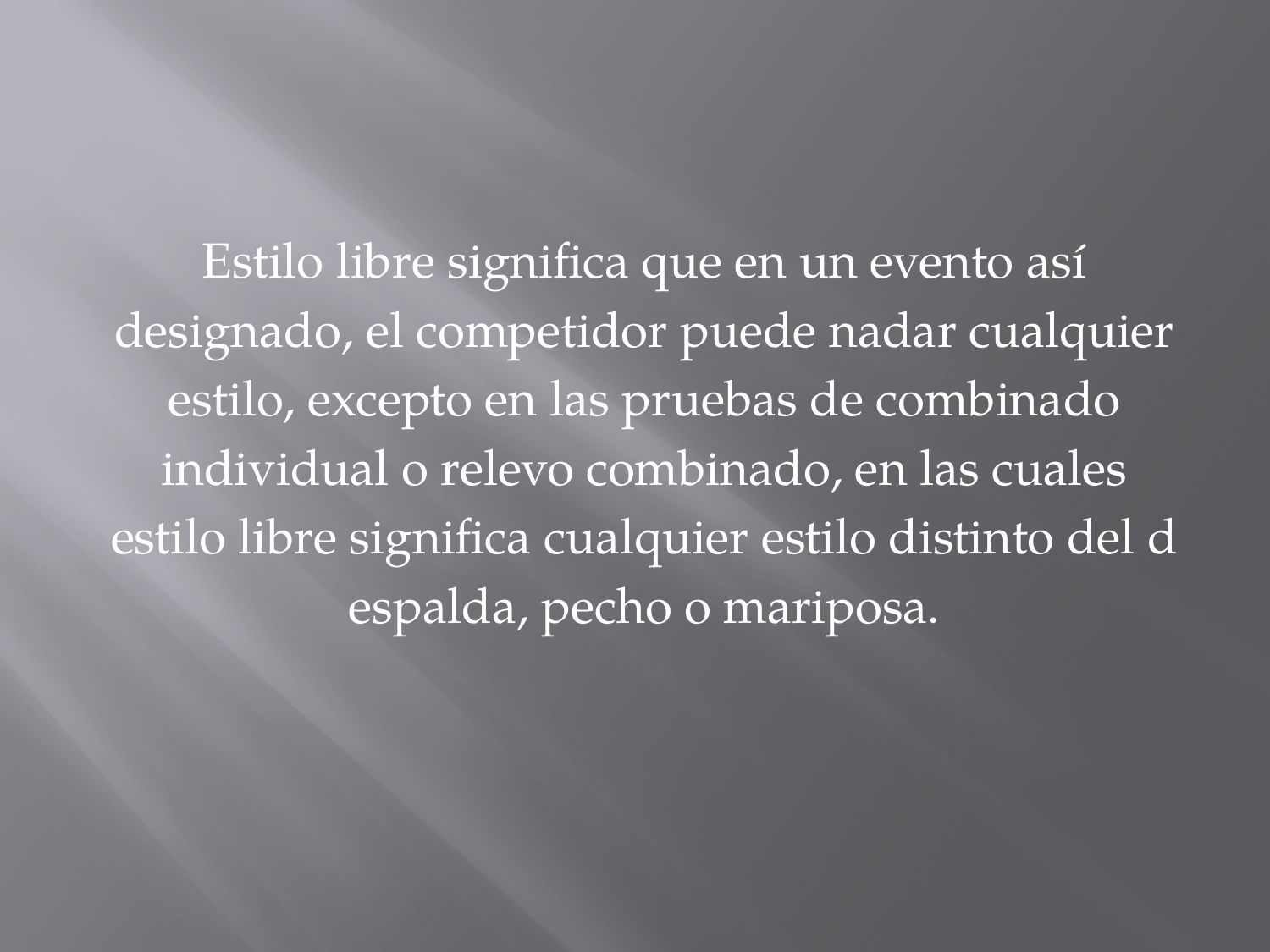

#
Estilo libre significa que en un evento así
designado, el competidor puede nadar cualquier
estilo, excepto en las pruebas de combinado
individual o relevo combinado, en las cuales
estilo libre significa cualquier estilo distinto del d
espalda, pecho o mariposa.